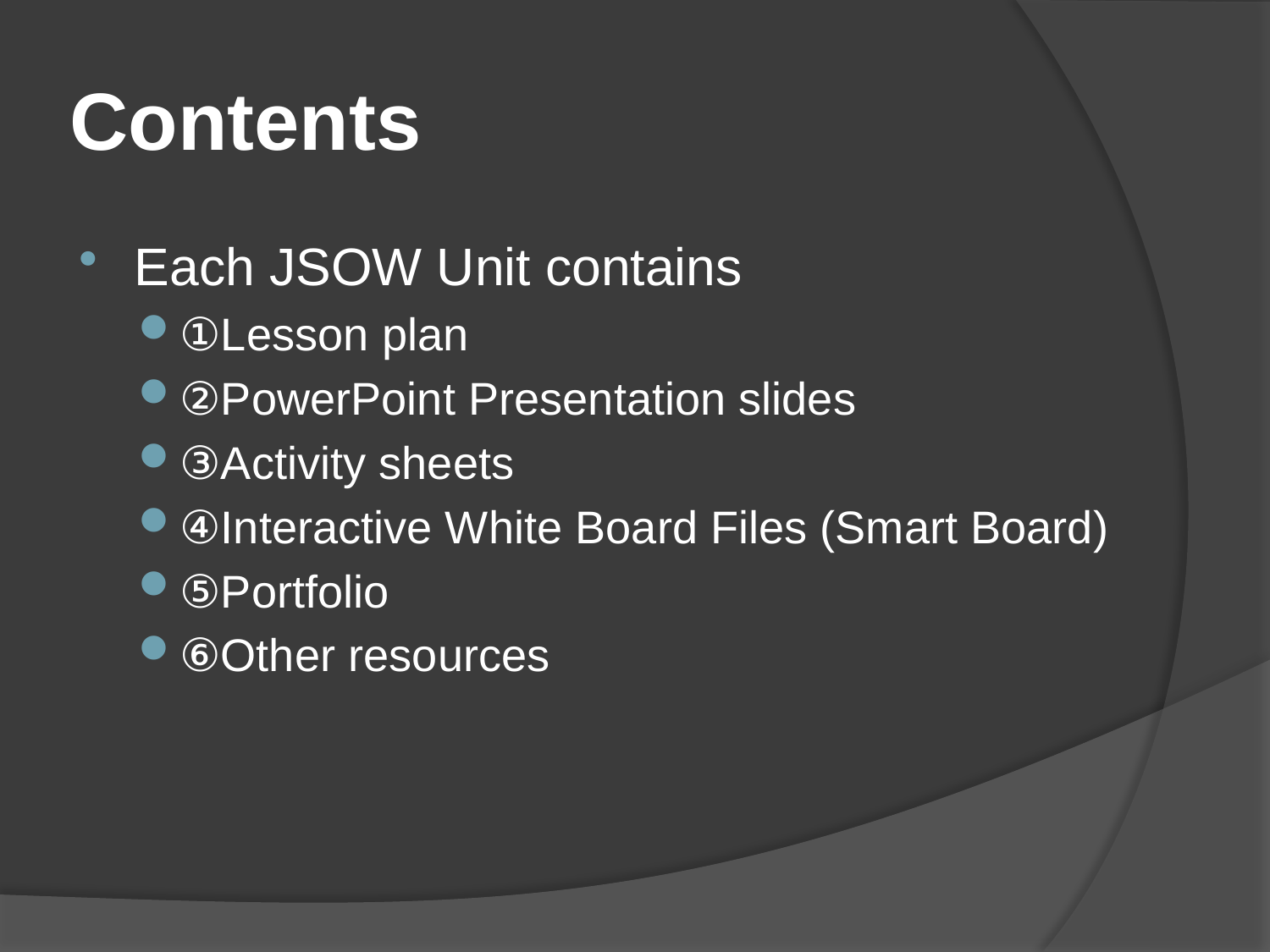

# Contents
Each JSOW Unit contains
①Lesson plan
②PowerPoint Presentation slides
③Activity sheets
④Interactive White Board Files (Smart Board)
⑤Portfolio
⑥Other resources